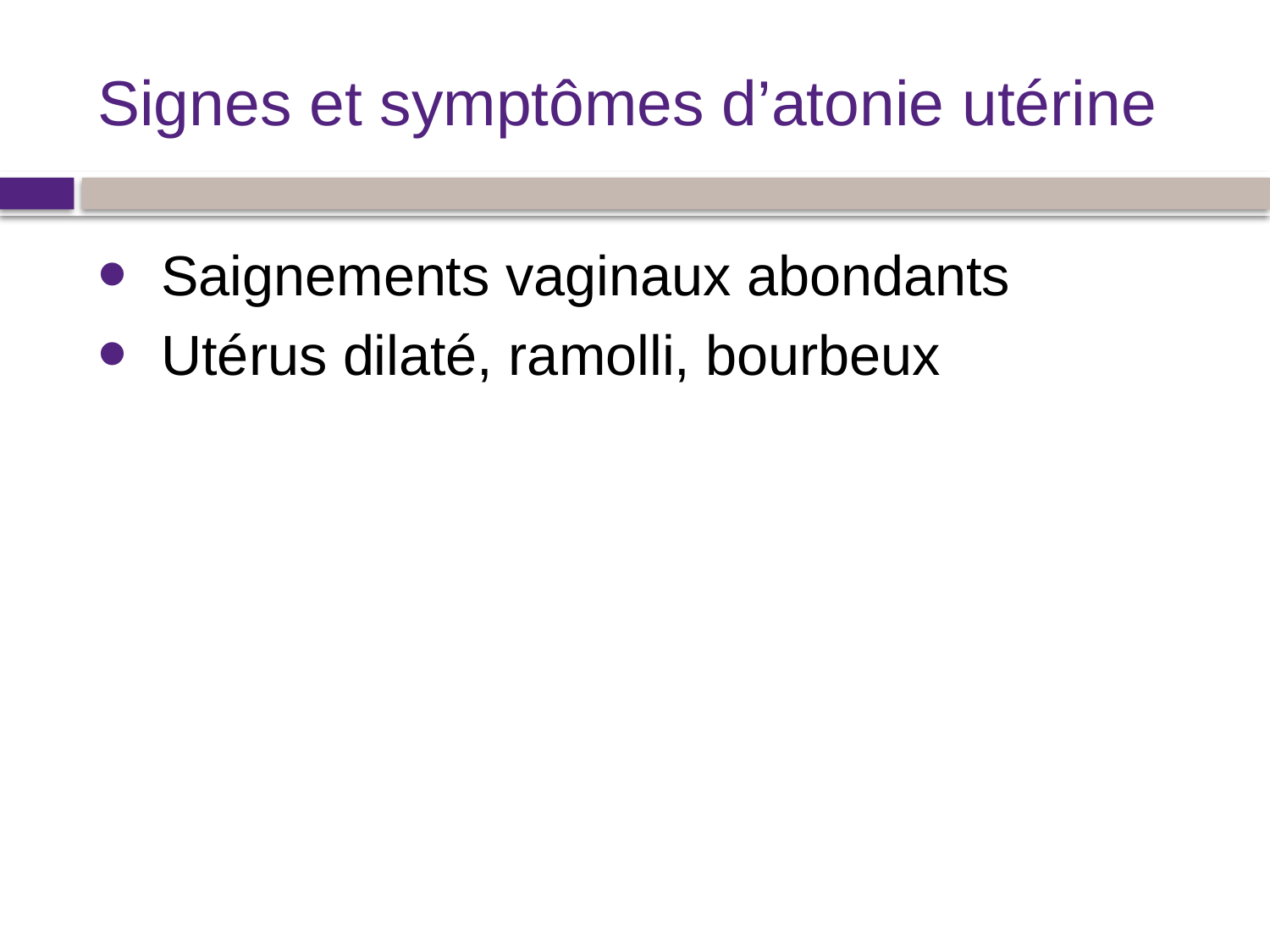

# Signes et symptômes d’atonie utérine
Saignements vaginaux abondants
Utérus dilaté, ramolli, bourbeux